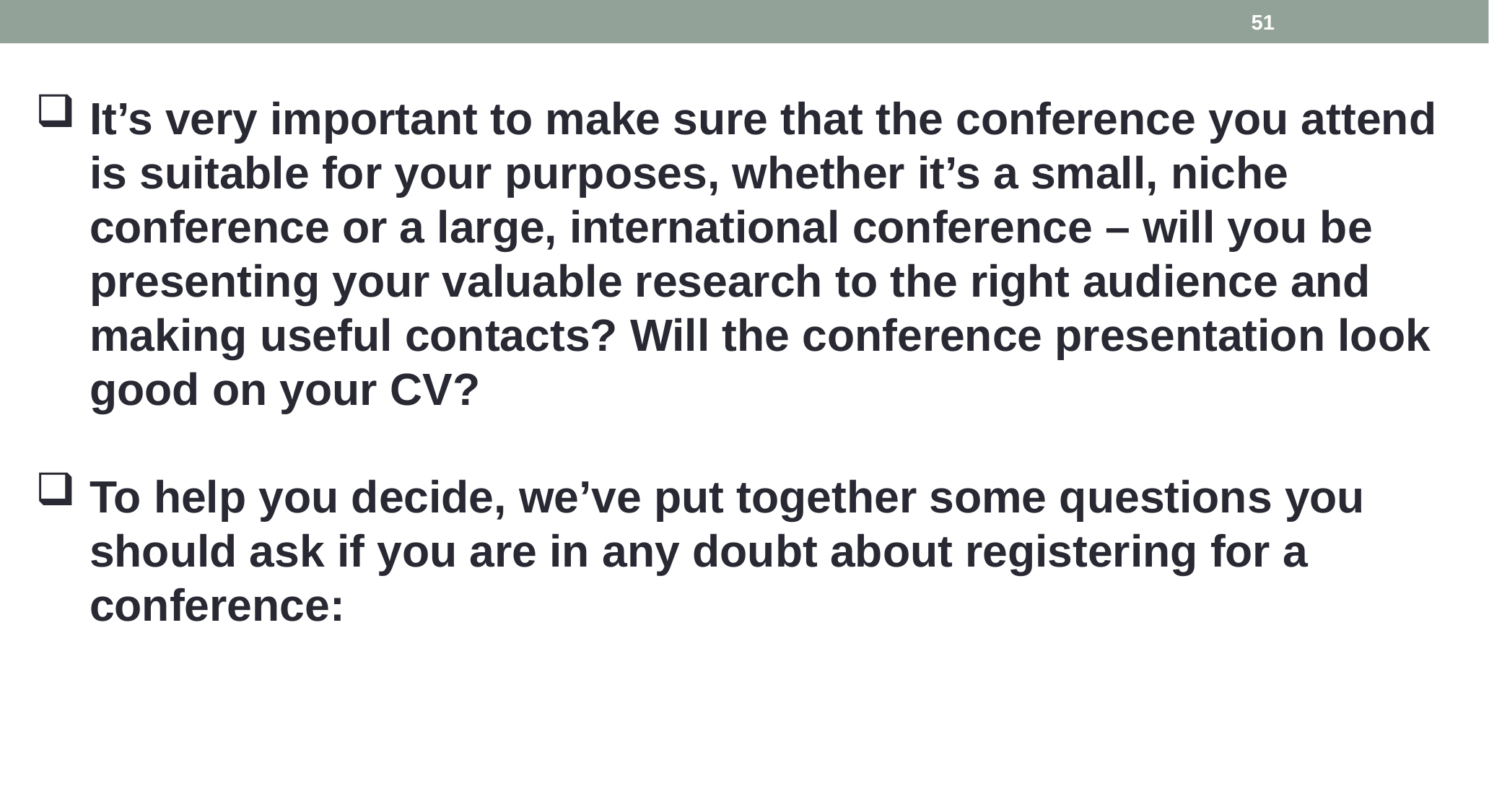

51
It’s very important to make sure that the conference you attend is suitable for your purposes, whether it’s a small, niche conference or a large, international conference – will you be presenting your valuable research to the right audience and making useful contacts? Will the conference presentation look good on your CV?

To help you decide, we’ve put together some questions you should ask if you are in any doubt about registering for a conference: